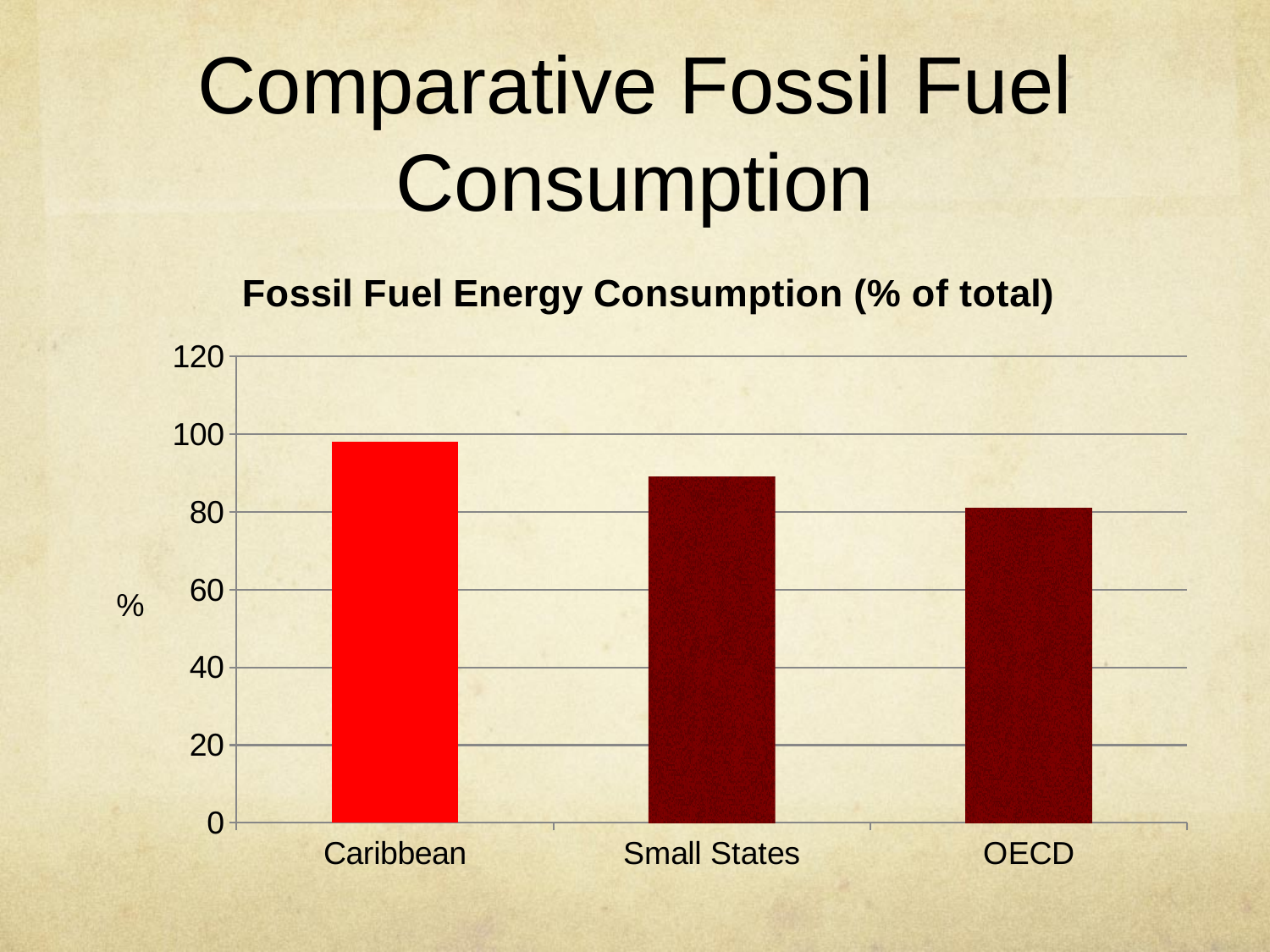

# Comparative Fossil Fuel Consumption

### Chart:

| Category | Fossil Fuel Energy Consumption (% of total) |
|---|---|
| Caribbean | 98.0 |
| Small States | 89.0 |
| OECD | 81.0 |